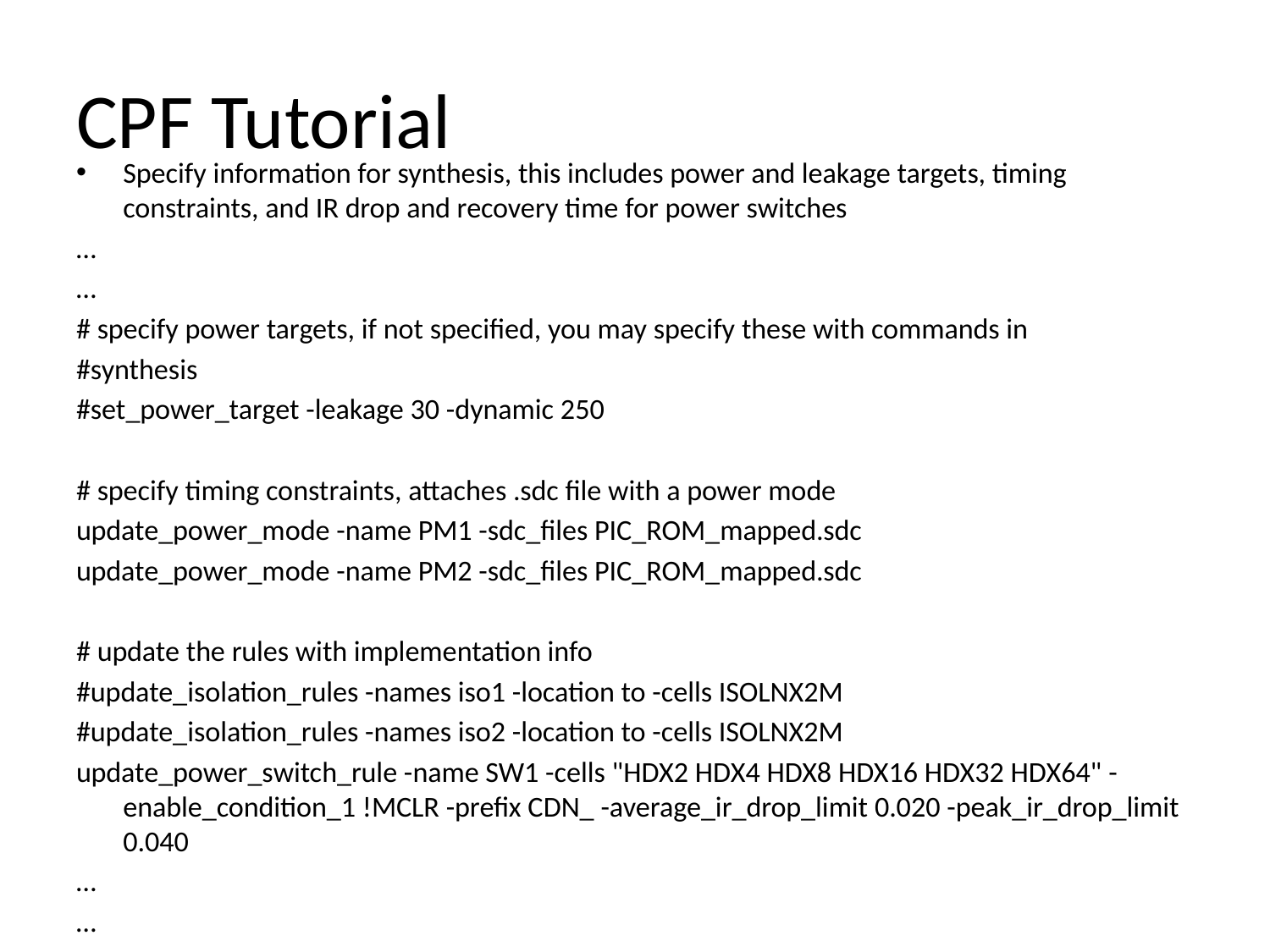

# CPF Tutorial
Specify information for synthesis, this includes power and leakage targets, timing constraints, and IR drop and recovery time for power switches
…
…
# specify power targets, if not specified, you may specify these with commands in
#synthesis
#set_power_target -leakage 30 -dynamic 250

# specify timing constraints, attaches .sdc file with a power mode
update_power_mode -name PM1 -sdc_files PIC_ROM_mapped.sdc
update_power_mode -name PM2 -sdc_files PIC_ROM_mapped.sdc

# update the rules with implementation info
#update_isolation_rules -names iso1 -location to -cells ISOLNX2M
#update_isolation_rules -names iso2 -location to -cells ISOLNX2M
update_power_switch_rule -name SW1 -cells "HDX2 HDX4 HDX8 HDX16 HDX32 HDX64" -enable_condition_1 !MCLR -prefix CDN_ -average_ir_drop_limit 0.020 -peak_ir_drop_limit 0.040
…
…